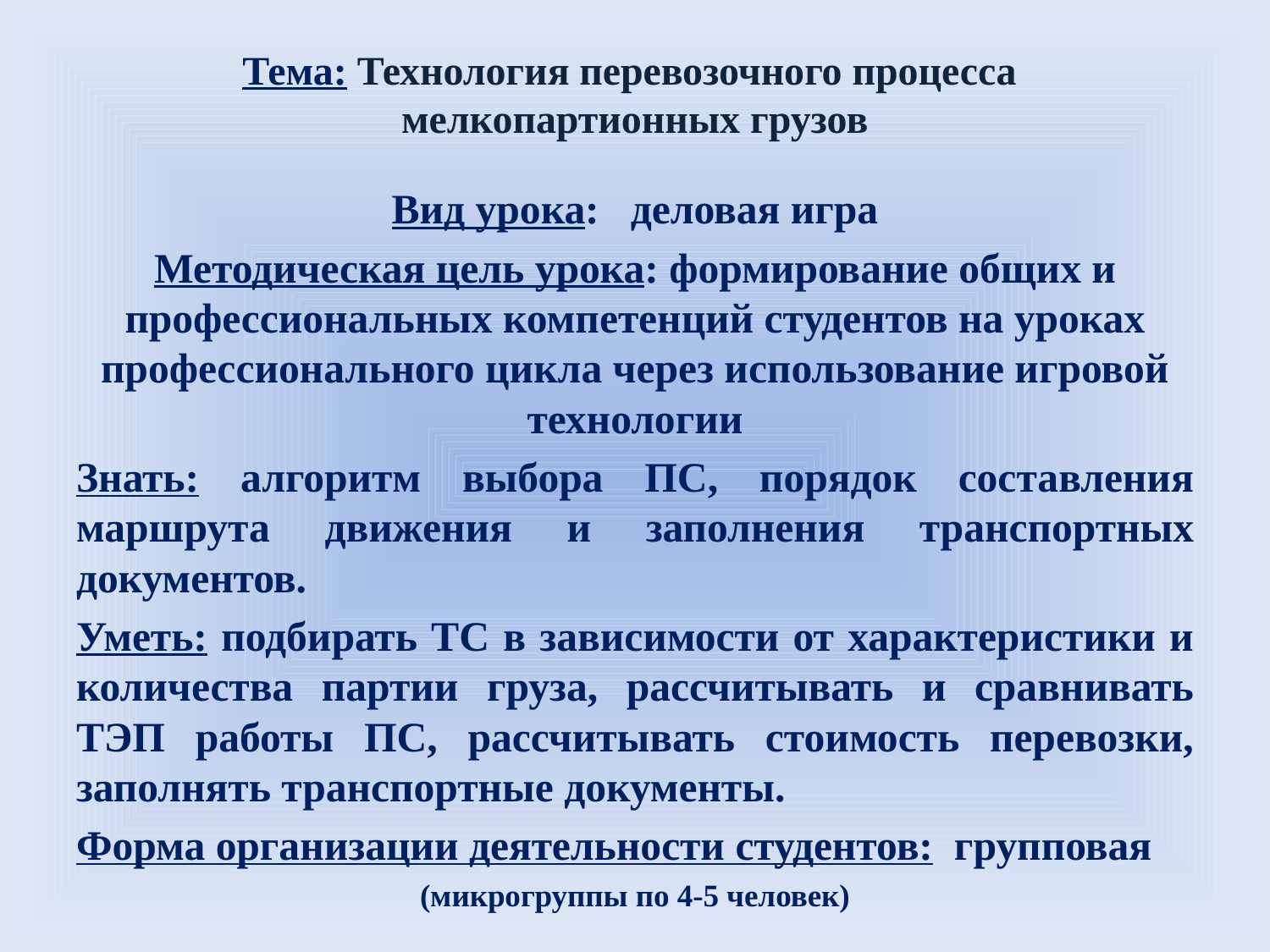

# Тема: Технология перевозочного процесса мелкопартионных грузов
Вид урока:   деловая игра
Методическая цель урока: формирование общих и профессиональных компетенций студентов на уроках профессионального цикла через использование игровой технологии
Знать: алгоритм выбора ПС, порядок составления маршрута движения и заполнения транспортных документов.
Уметь: подбирать ТС в зависимости от характеристики и количества партии груза, рассчитывать и сравнивать ТЭП работы ПС, рассчитывать стоимость перевозки, заполнять транспортные документы.
Форма организации деятельности студентов:  групповая
(микрогруппы по 4-5 человек)